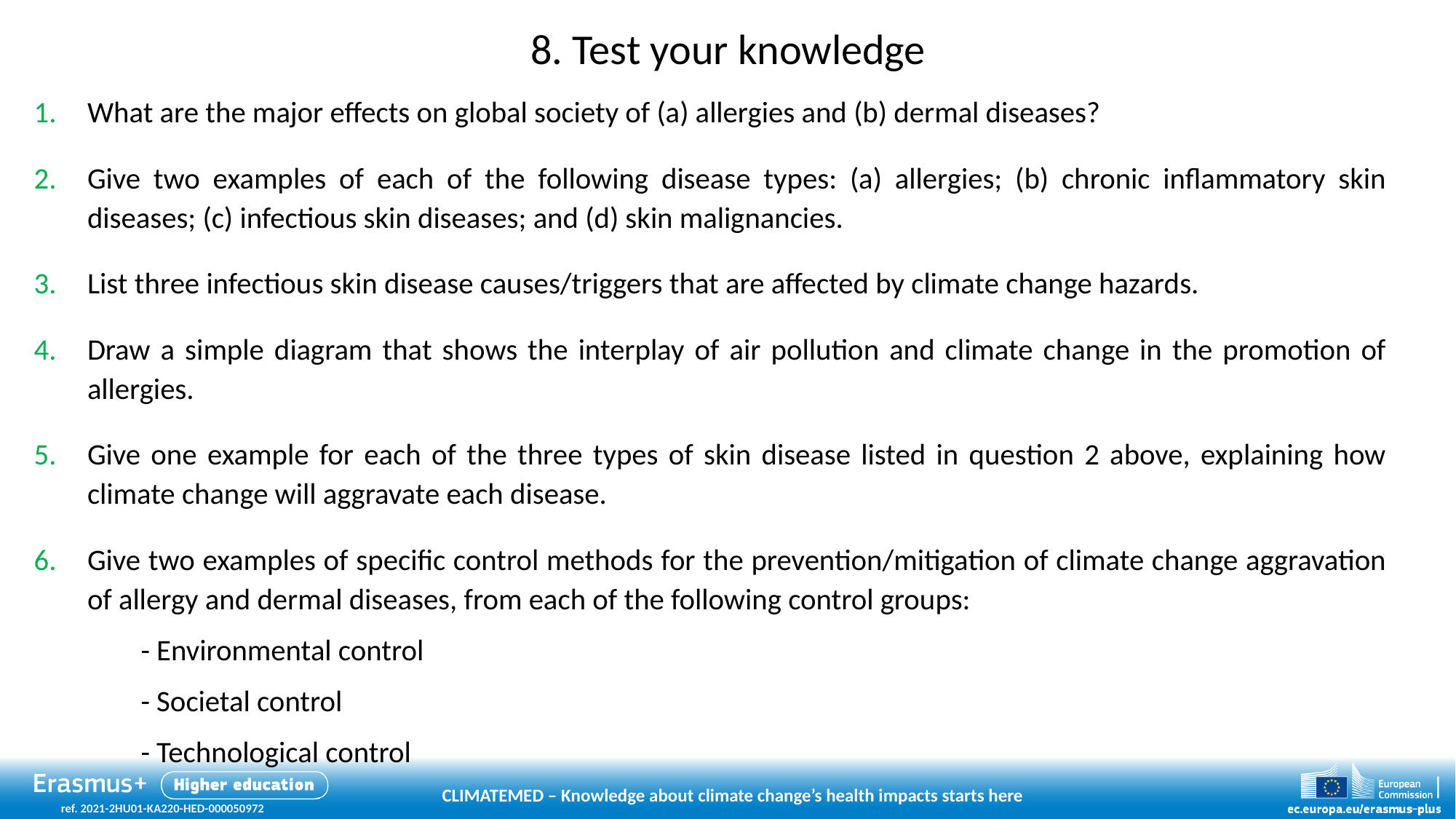

# 8. Test your knowledge
What are the major effects on global society of (a) allergies and (b) dermal diseases?
Give two examples of each of the following disease types: (a) allergies; (b) chronic inflammatory skin diseases; (c) infectious skin diseases; and (d) skin malignancies.
List three infectious skin disease causes/triggers that are affected by climate change hazards.
Draw a simple diagram that shows the interplay of air pollution and climate change in the promotion of allergies.
Give one example for each of the three types of skin disease listed in question 2 above, explaining how climate change will aggravate each disease.
Give two examples of specific control methods for the prevention/mitigation of climate change aggravation of allergy and dermal diseases, from each of the following control groups:
	- Environmental control
	- Societal control
	- Technological control